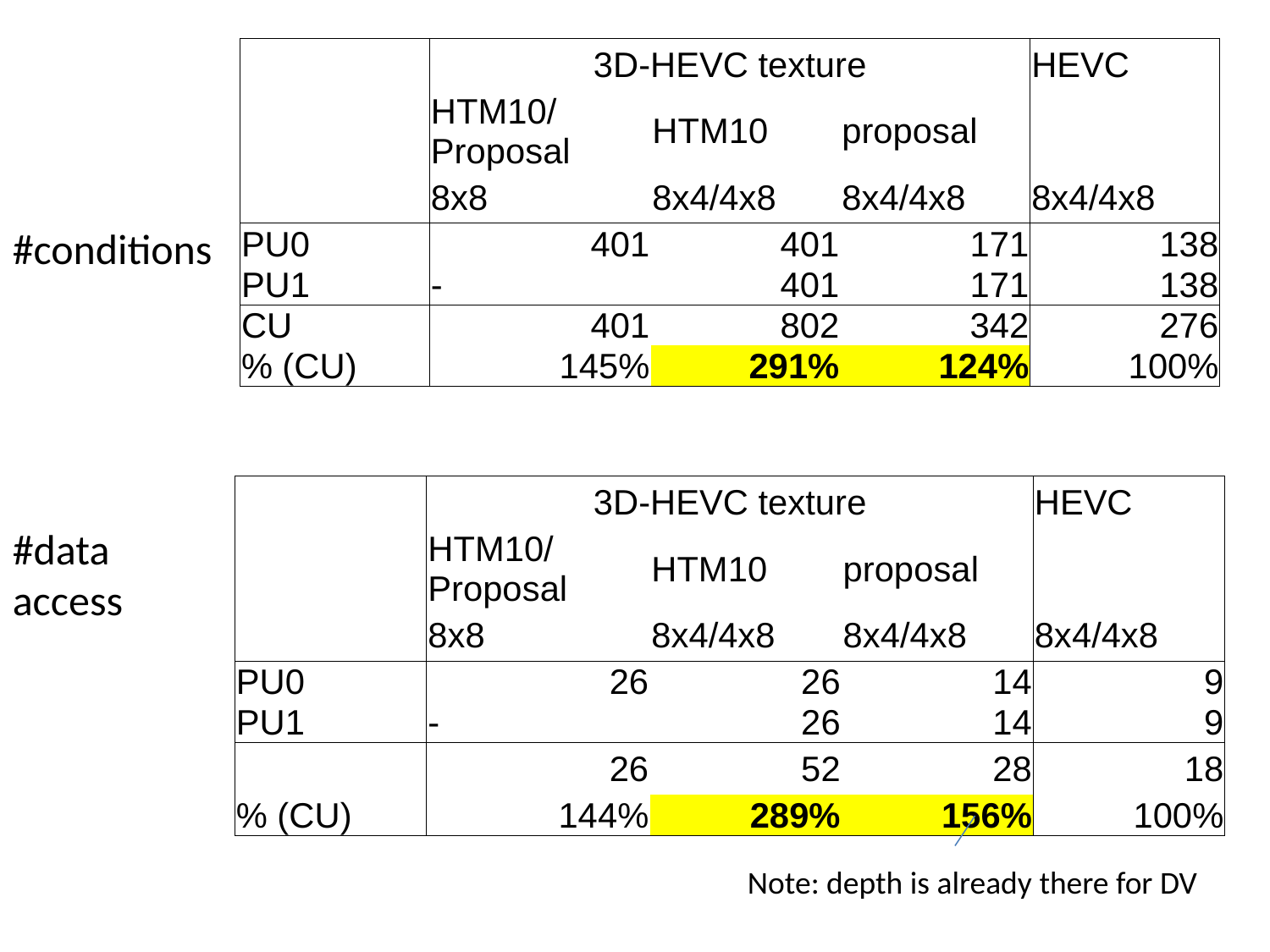

|  | 3D-HEVC texture |  |  | HEVC |
| --- | --- | --- | --- | --- |
|  | HTM10/Proposal | HTM10 | proposal |  |
|  | 8x8 | 8x4/4x8 | 8x4/4x8 | 8x4/4x8 |
| PU0 | 401 | 401 | 171 | 138 |
| PU1 | - | 401 | 171 | 138 |
| CU | 401 | 802 | 342 | 276 |
| % (CU) | 145% | 291% | 124% | 100% |
#conditions
|  | 3D-HEVC texture |  |  | HEVC |
| --- | --- | --- | --- | --- |
|  | HTM10/Proposal | HTM10 | proposal |  |
|  | 8x8 | 8x4/4x8 | 8x4/4x8 | 8x4/4x8 |
| PU0 | 26 | 26 | 14 | 9 |
| PU1 | - | 26 | 14 | 9 |
|  | 26 | 52 | 28 | 18 |
| % (CU) | 144% | 289% | 156% | 100% |
#data access
Note: depth is already there for DV